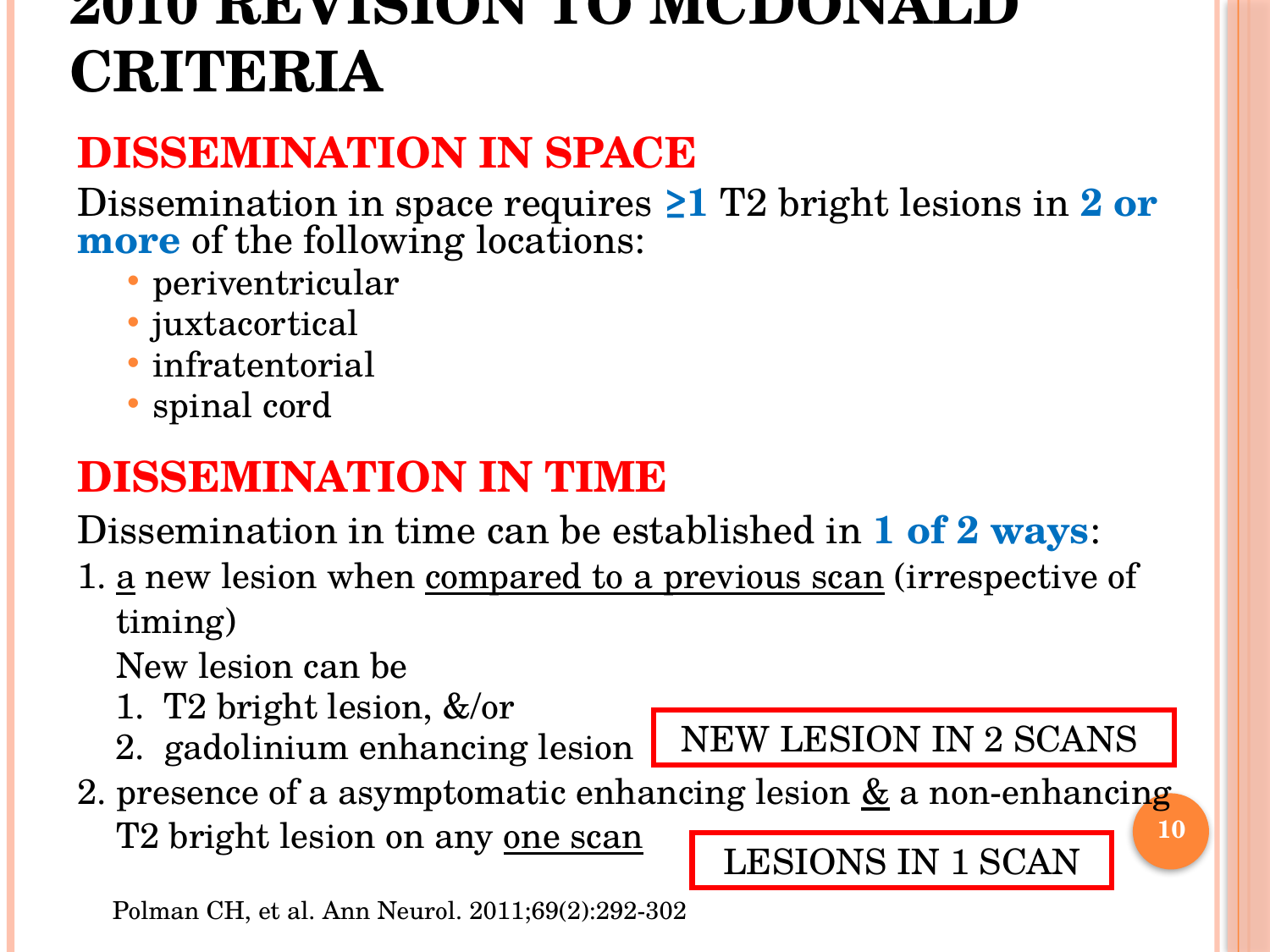

# 2010 Revision to McDonald Criteria
DISSEMINATION IN SPACE
Dissemination in space requires ≥1 T2 bright lesions in 2 or more of the following locations:
periventricular
juxtacortical
infratentorial
spinal cord

DISSEMINATION IN TIME
Dissemination in time can be established in 1 of 2 ways:
1. a new lesion when compared to a previous scan (irrespective of
    timing)
    New lesion can be
1.  T2 bright lesion, &/or
2.  gadolinium enhancing lesion
2. presence of a asymptomatic enhancing lesion & a non-enhancing
    T2 bright lesion on any one scan

     Polman CH, et al. Ann Neurol. 2011;69(2):292-302
NEW LESION IN 2 SCANS
10
LESIONS IN 1 SCAN